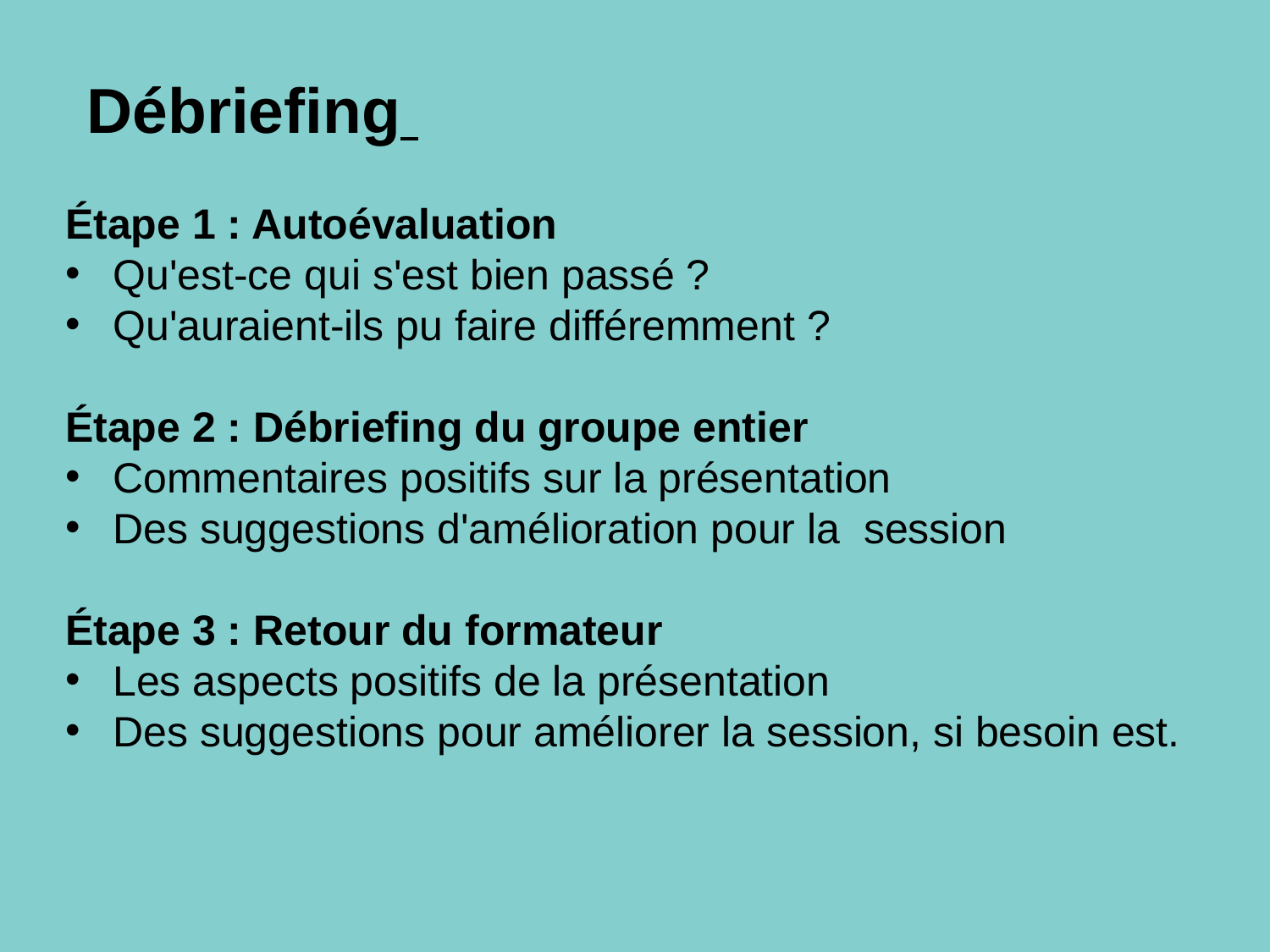

# Débriefing
Étape 1 : Autoévaluation
Qu'est-ce qui s'est bien passé ?
Qu'auraient-ils pu faire différemment ?

Étape 2 : Débriefing du groupe entier
Commentaires positifs sur la présentation
Des suggestions d'amélioration pour la  session

Étape 3 : Retour du formateur
Les aspects positifs de la présentation
Des suggestions pour améliorer la session, si besoin est.